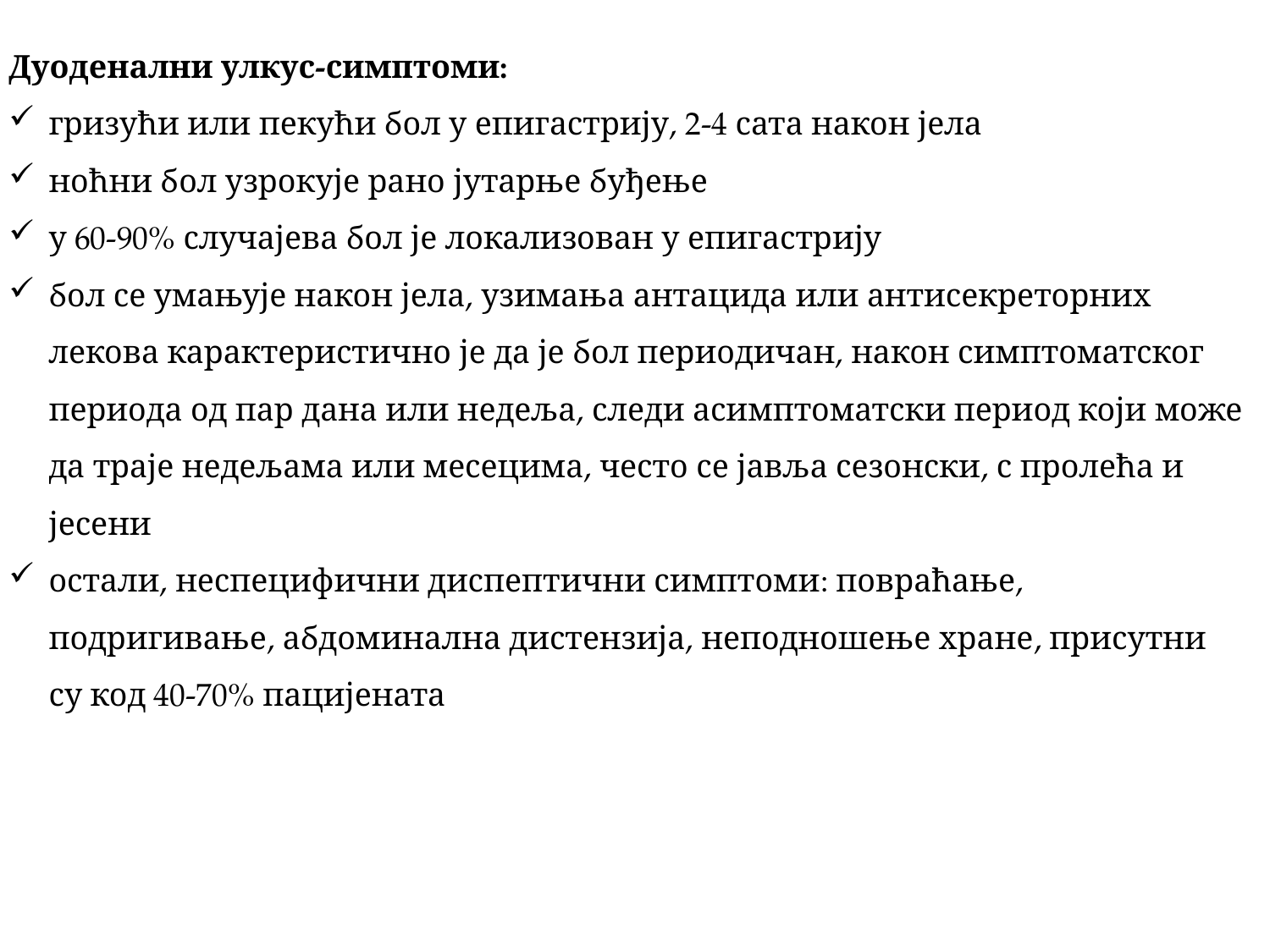

Дуоденални улкус-симптоми:
гризући или пекући бол у епигастрију, 2-4 сата након јела
ноћни бол узрокује рано јутарње буђење
у 60-90% случајева бол је локализован у епигастрију
бол се умањује након јела, узимања антацида или антисекреторних лекова карактеристично је да је бол периодичан, након симптоматског периода од пар дана или недеља, следи асимптоматски период који може да траје недељама или месецима, често се јавља сезонски, с пролећа и јесени
остали, неспецифични диспептични симптоми: повраћање, подригивање, абдоминална дистензија, неподношење хране, присутни су код 40-70% пацијената